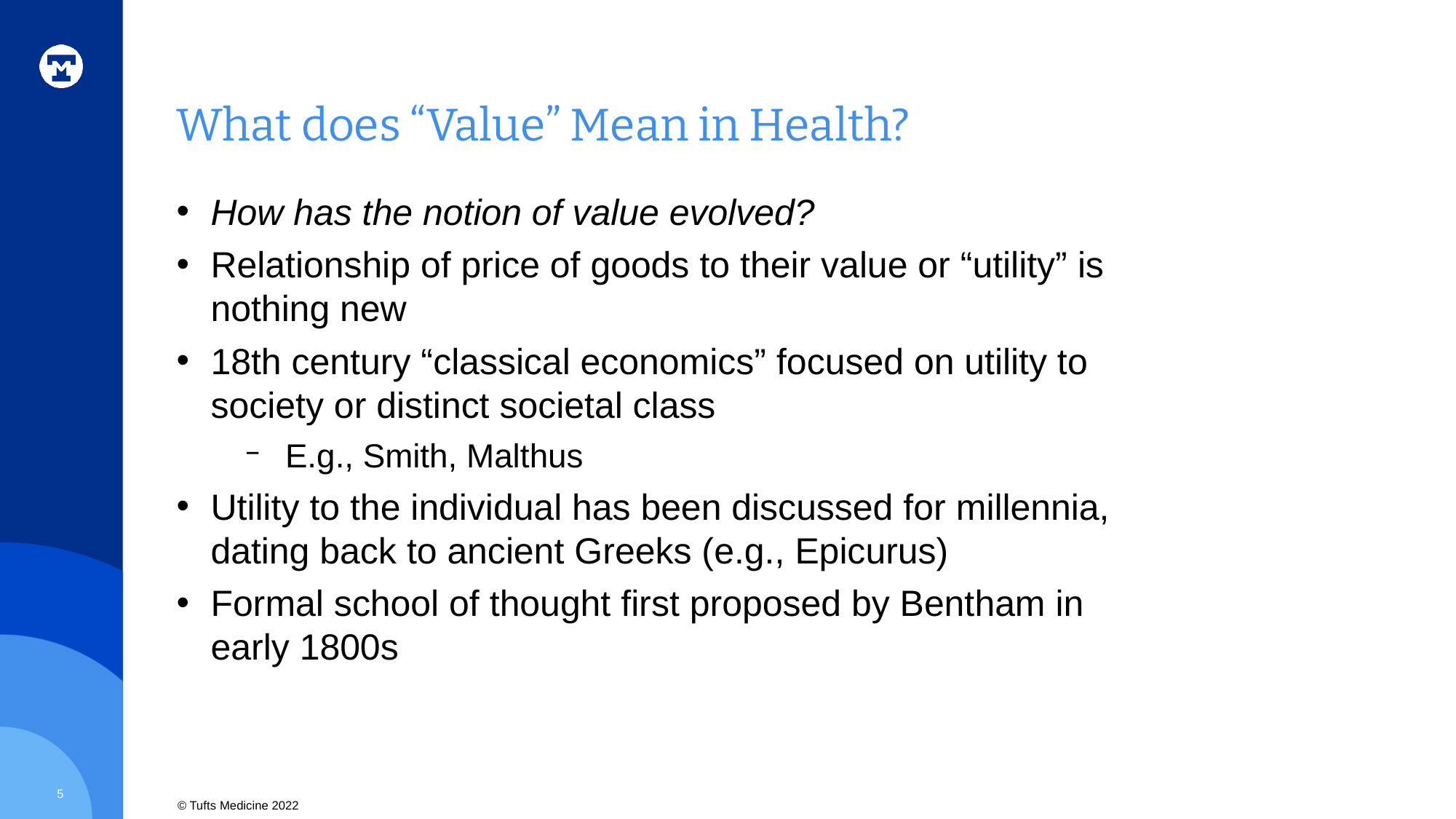

# What does “Value” Mean in Health?
How has the notion of value evolved?
Relationship of price of goods to their value or “utility” is nothing new
18th century “classical economics” focused on utility to society or distinct societal class
E.g., Smith, Malthus
Utility to the individual has been discussed for millennia, dating back to ancient Greeks (e.g., Epicurus)
Formal school of thought first proposed by Bentham in early 1800s

5
© Tufts Medicine 2022